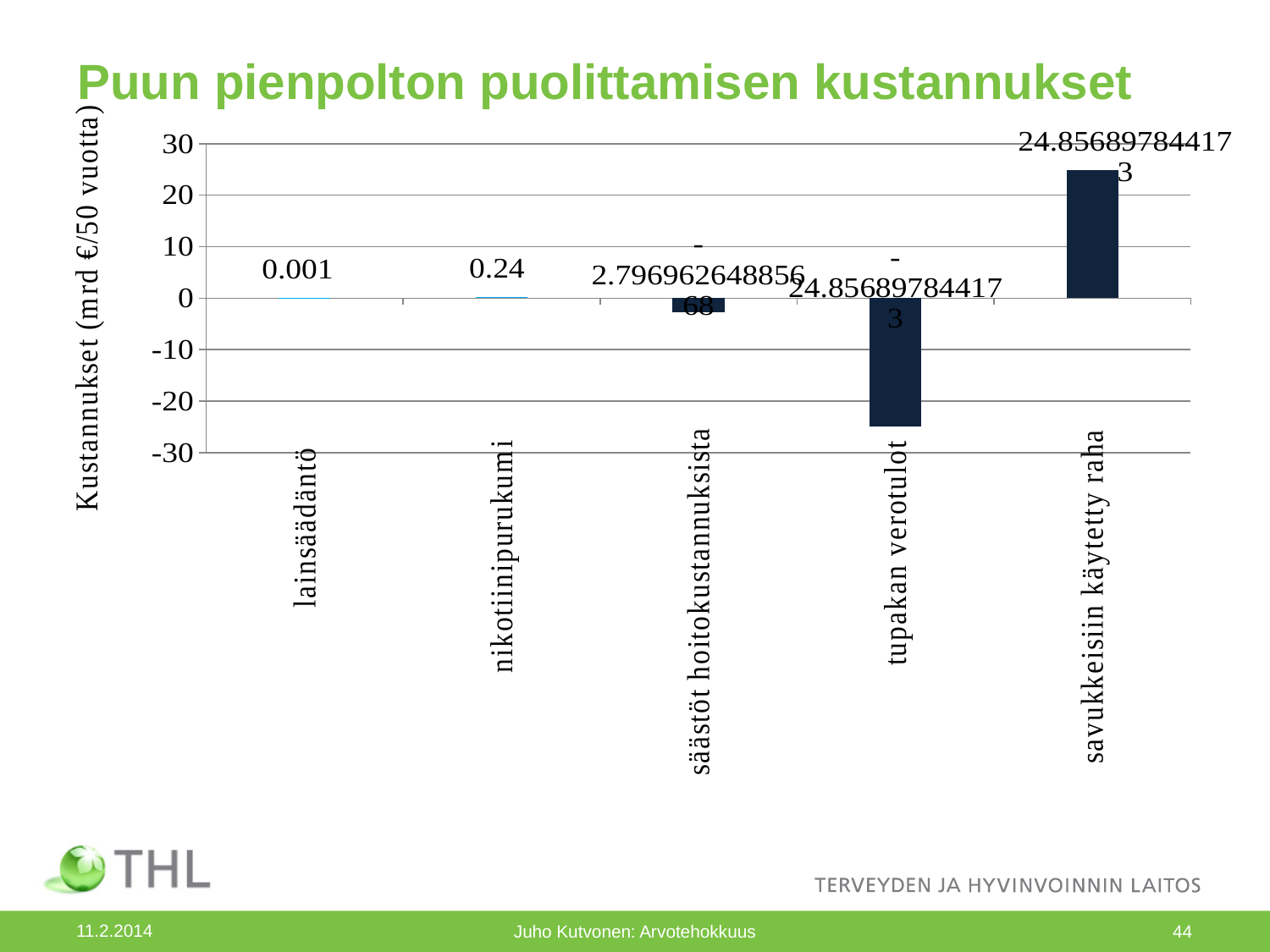

# Puun pienpolton puolittamisen kustannukset

### Chart

| Category |  |  |
|---|---|---|
| lainsäädäntö | None | 0.0009988601398601402 |
| nikotiinipurukumi | None | 0.23977762499999997 |
| säästöt hoitokustannuksista | -2.796962648856683 | None |
| tupakan verotulot | -24.85689784417297 | None |
| savukkeisiin käytetty raha | 24.85689784417297 | None |
11.2.2014
Juho Kutvonen: Arvotehokkuus
44